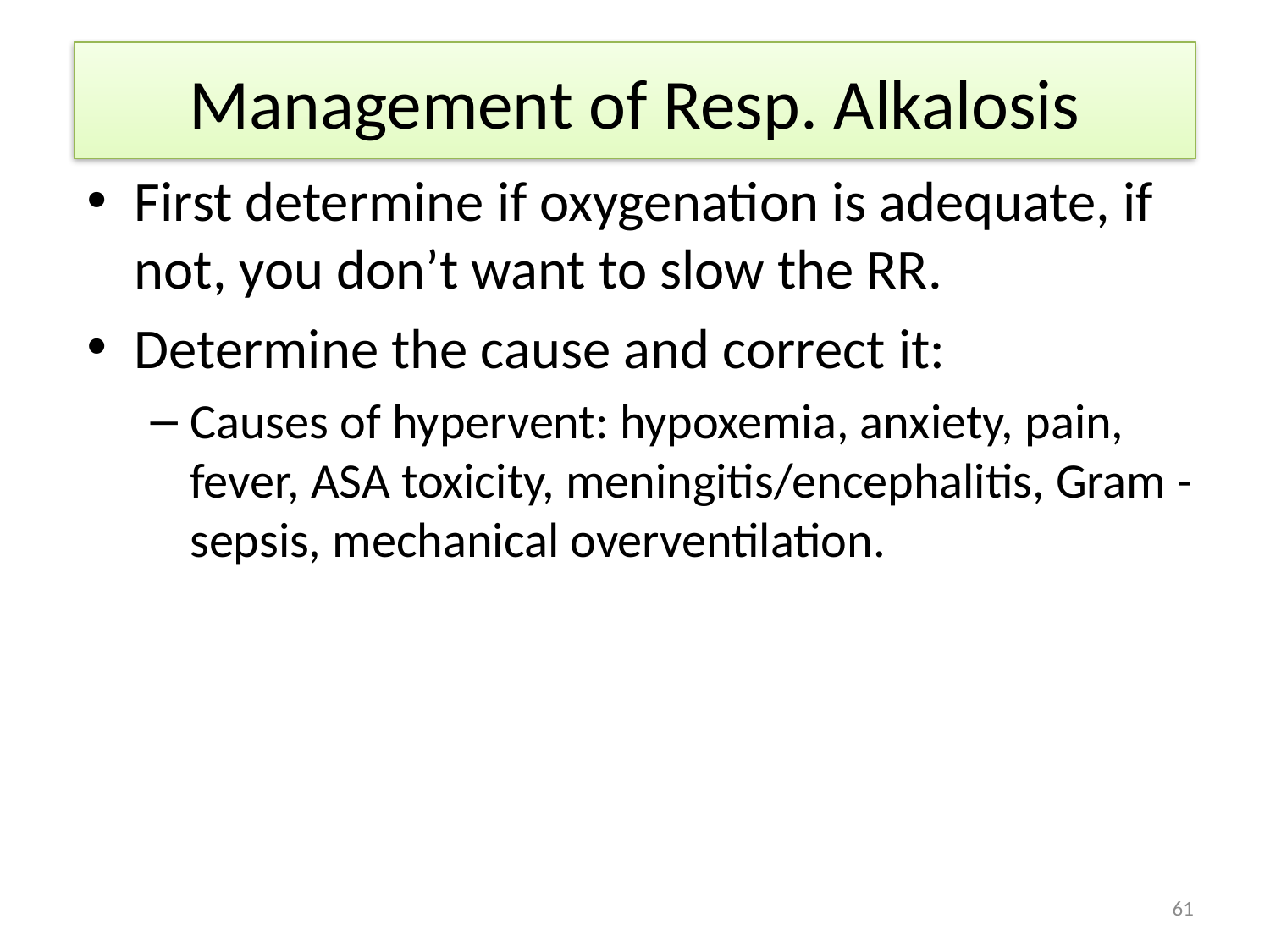

# Management of Resp. Alkalosis
First determine if oxygenation is adequate, if not, you don’t want to slow the RR.
Determine the cause and correct it:
Causes of hypervent: hypoxemia, anxiety, pain, fever, ASA toxicity, meningitis/encephalitis, Gram - sepsis, mechanical overventilation.
61